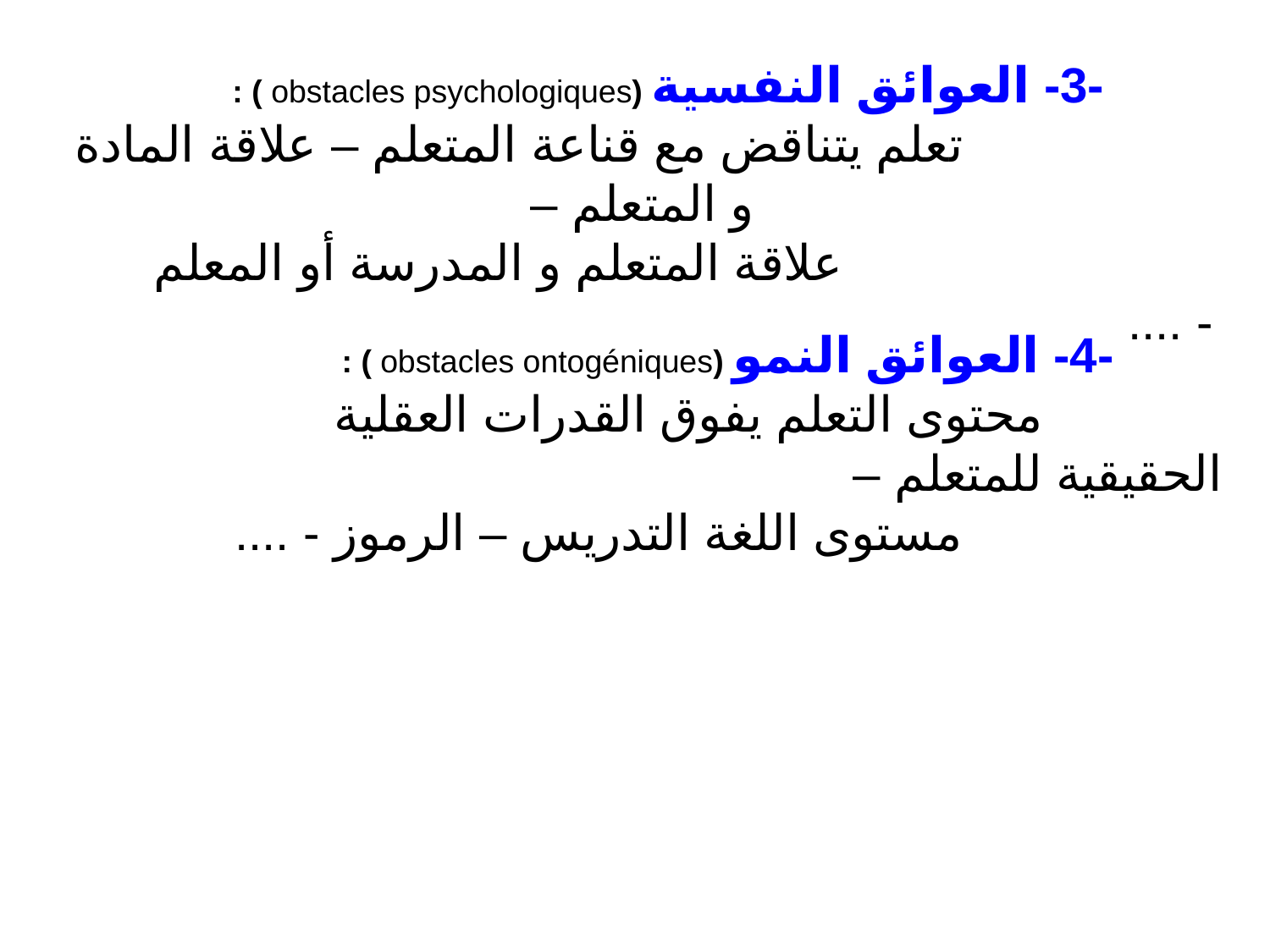

-3- العوائق النفسية (obstacles psychologiques ) :
         تعلم يتناقض مع قناعة المتعلم – علاقة المادة و المتعلم –
                   علاقة المتعلم و المدرسة أو المعلم - ....
-4- العوائق النمو (obstacles ontogéniques ) :                        محتوى التعلم يفوق القدرات العقلية الحقيقية للمتعلم –
           مستوى اللغة التدريس – الرموز - ....